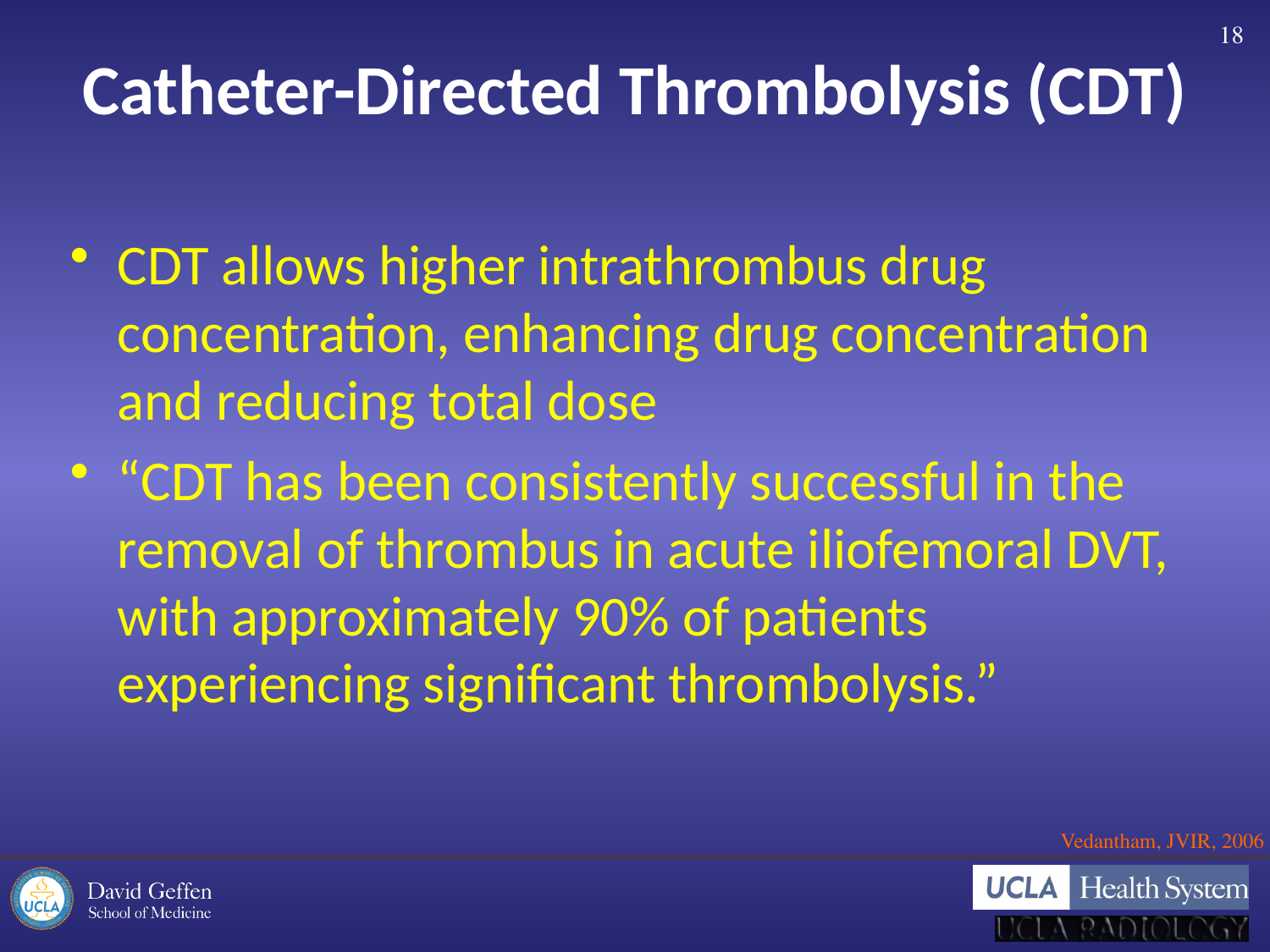

18
# Catheter-Directed Thrombolysis (CDT)
CDT allows higher intrathrombus drug concentration, enhancing drug concentration and reducing total dose
“CDT has been consistently successful in the removal of thrombus in acute iliofemoral DVT, with approximately 90% of patients experiencing significant thrombolysis.”
Vedantham, JVIR, 2006